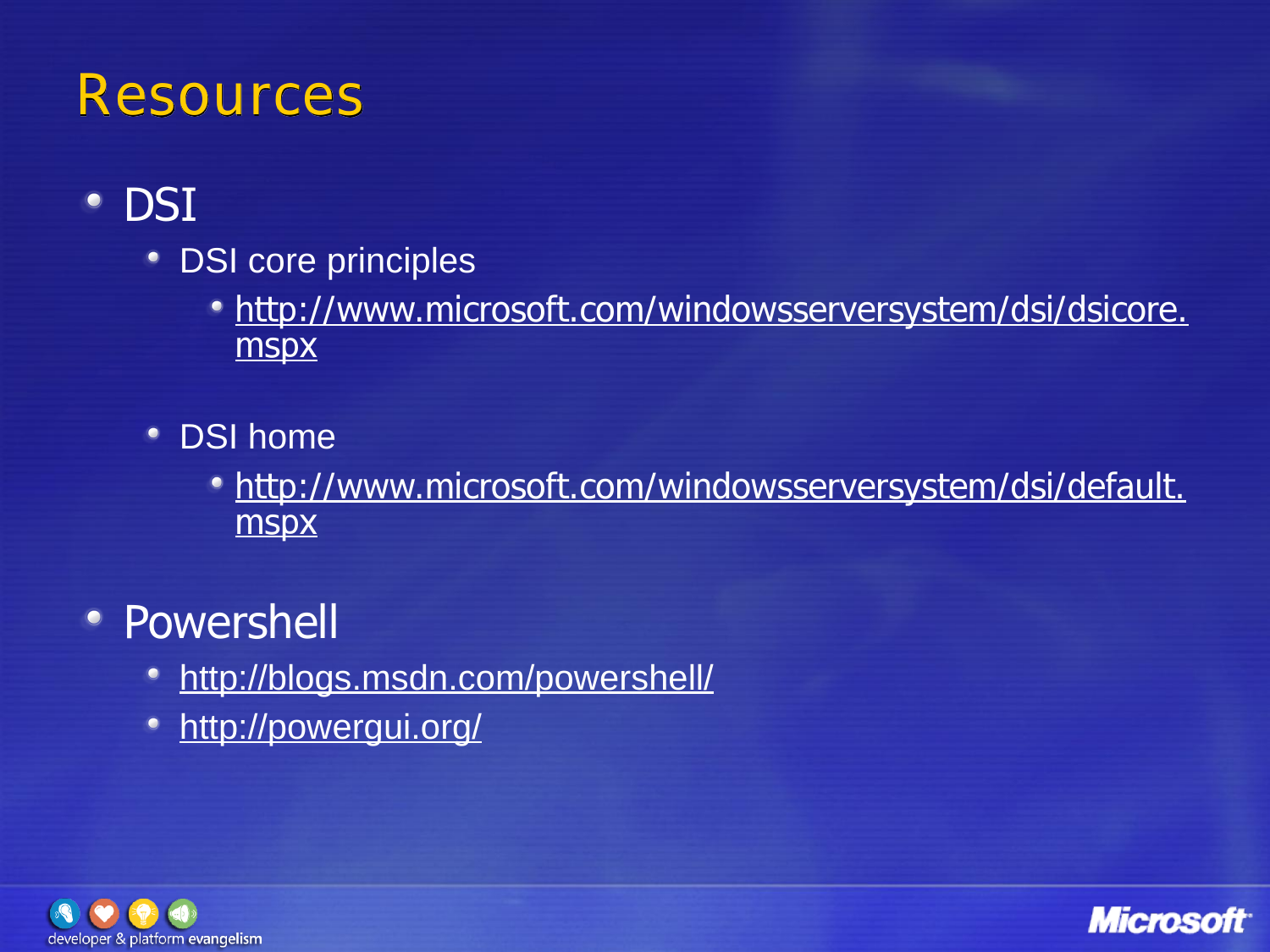

# Resources
DSI
DSI core principles
http://www.microsoft.com/windowsserversystem/dsi/dsicore.mspx
DSI home
http://www.microsoft.com/windowsserversystem/dsi/default.mspx
Powershell
http://blogs.msdn.com/powershell/
http://powergui.org/